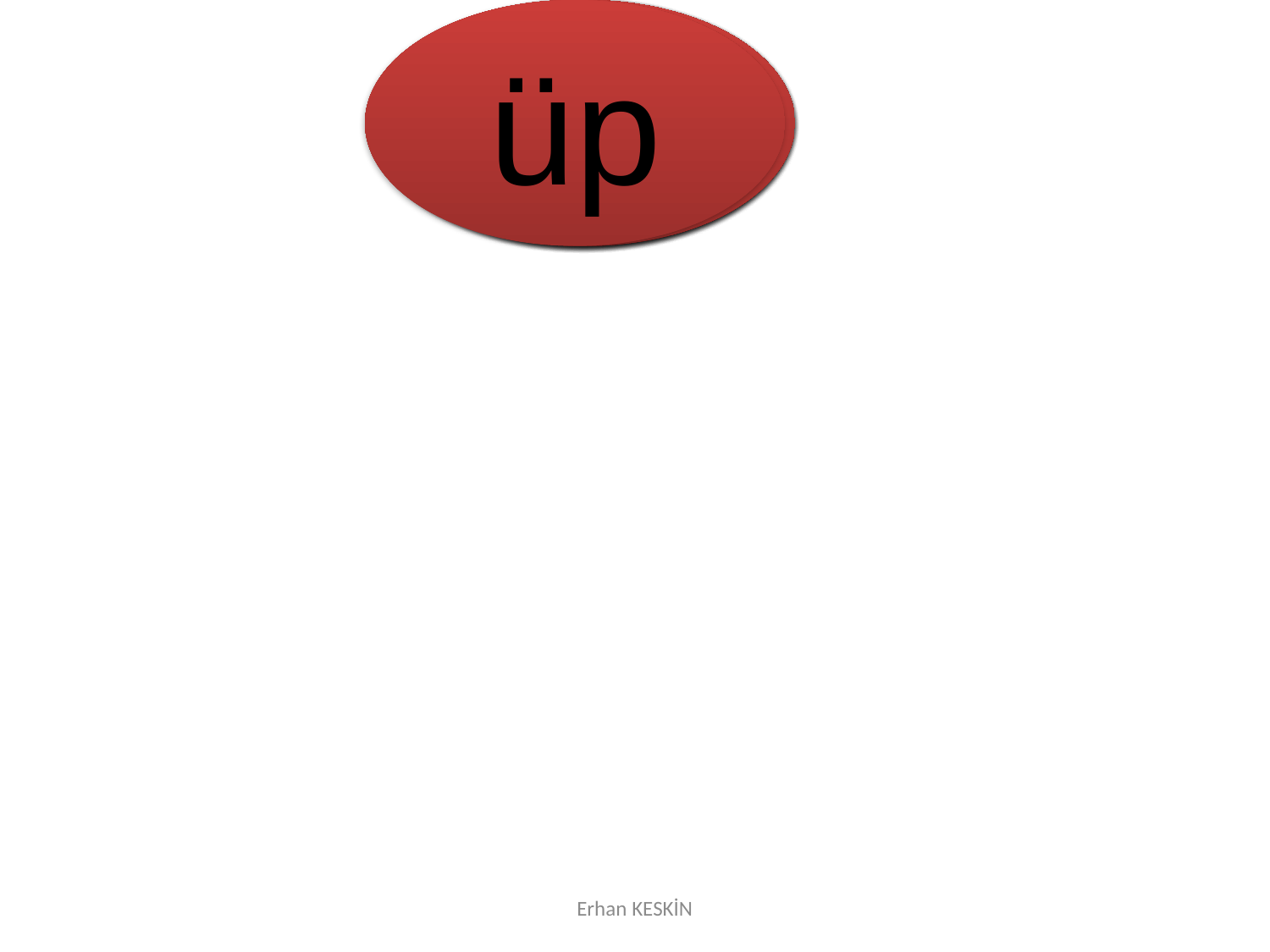

üp
ep
ap
ip
op
up
ıp
öp
Erhan KESKİN